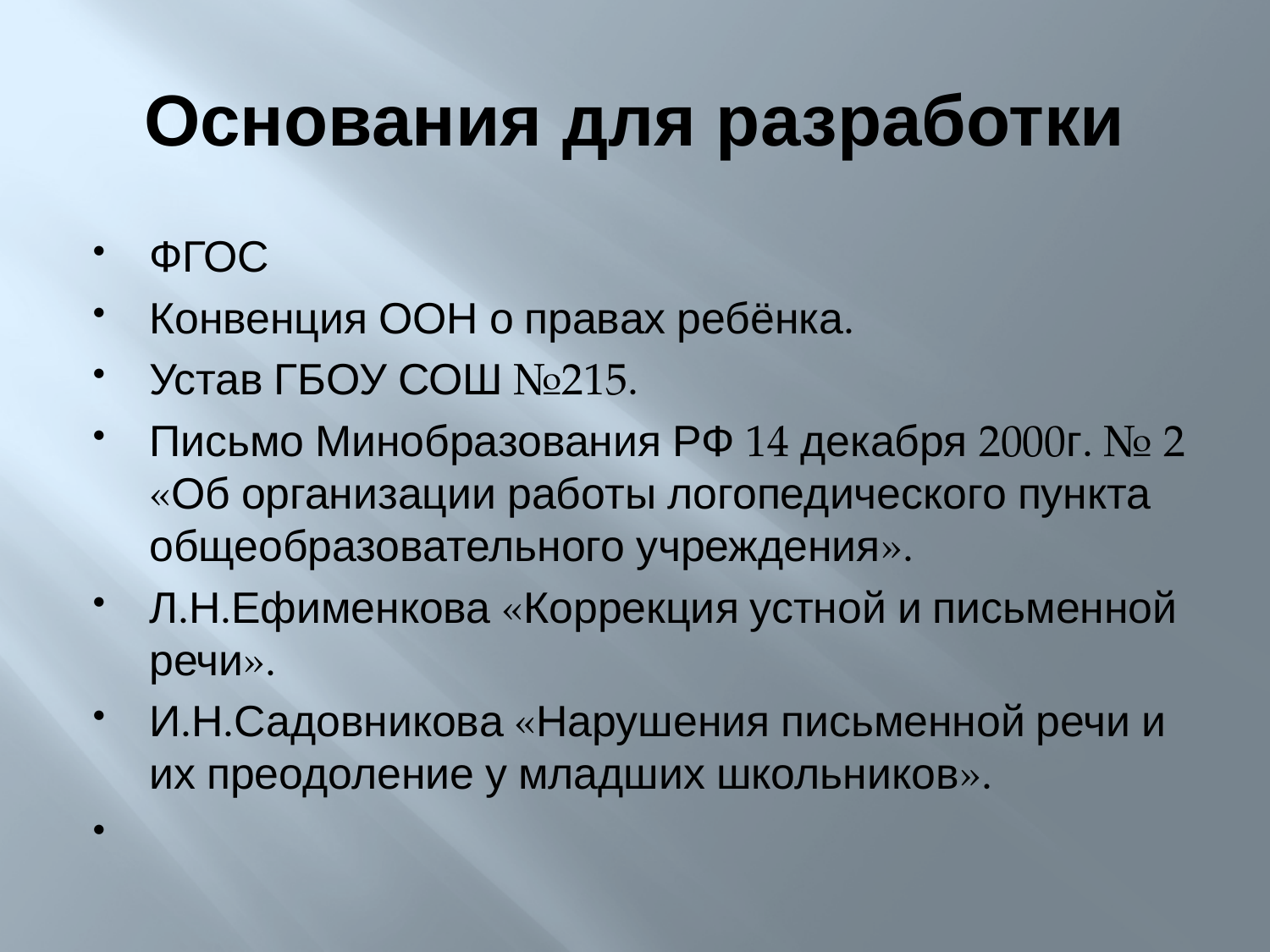

# Основания для разработки
ФГОС
Конвенция ООН о правах ребёнка.
Устав ГБОУ СОШ №215.
Письмо Минобразования РФ 14 декабря 2000г. № 2 «Об организации работы логопедического пункта общеобразовательного учреждения».
Л.Н.Ефименкова «Коррекция устной и письменной речи».
И.Н.Садовникова «Нарушения письменной речи и их преодоление у младших школьников».